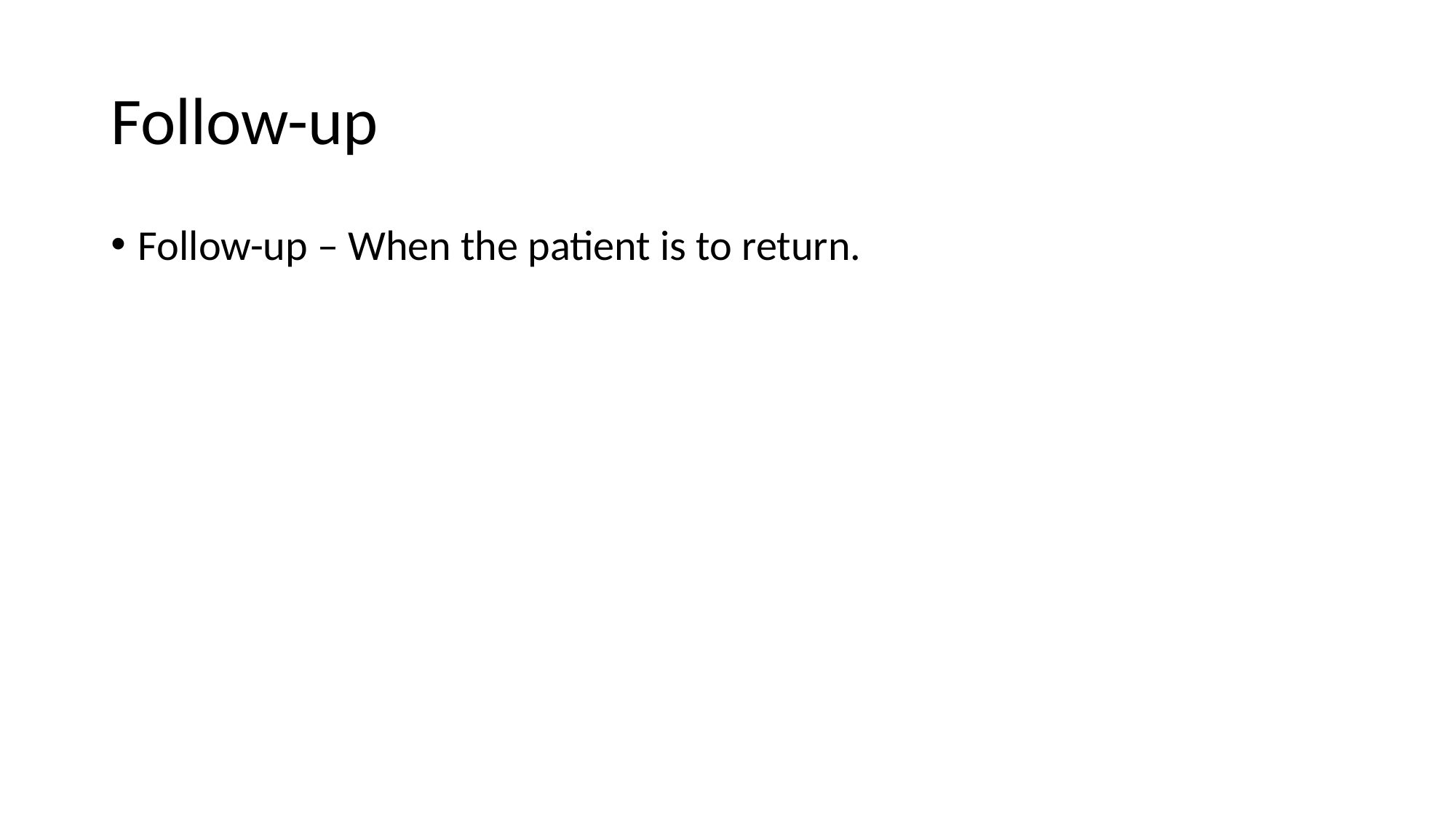

# Follow-up
Follow-up – When the patient is to return.